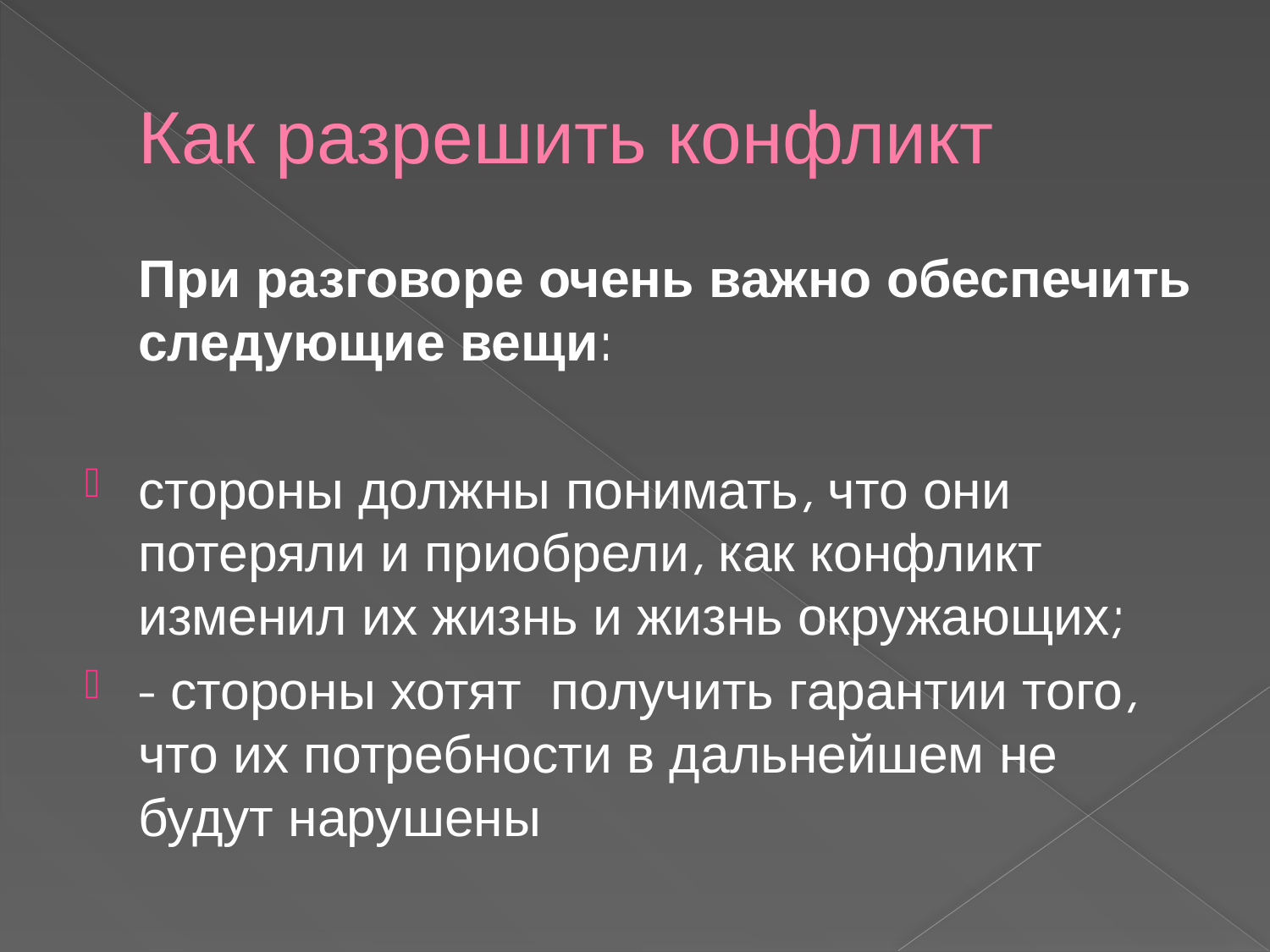

# Как разрешить конфликт
При разговоре очень важно обеспечить следующие вещи:

стороны должны понимать, что они потеряли и приобрели, как конфликт изменил их жизнь и жизнь окружающих;
- стороны хотят  получить гарантии того, что их потребности в дальнейшем не будут нарушены